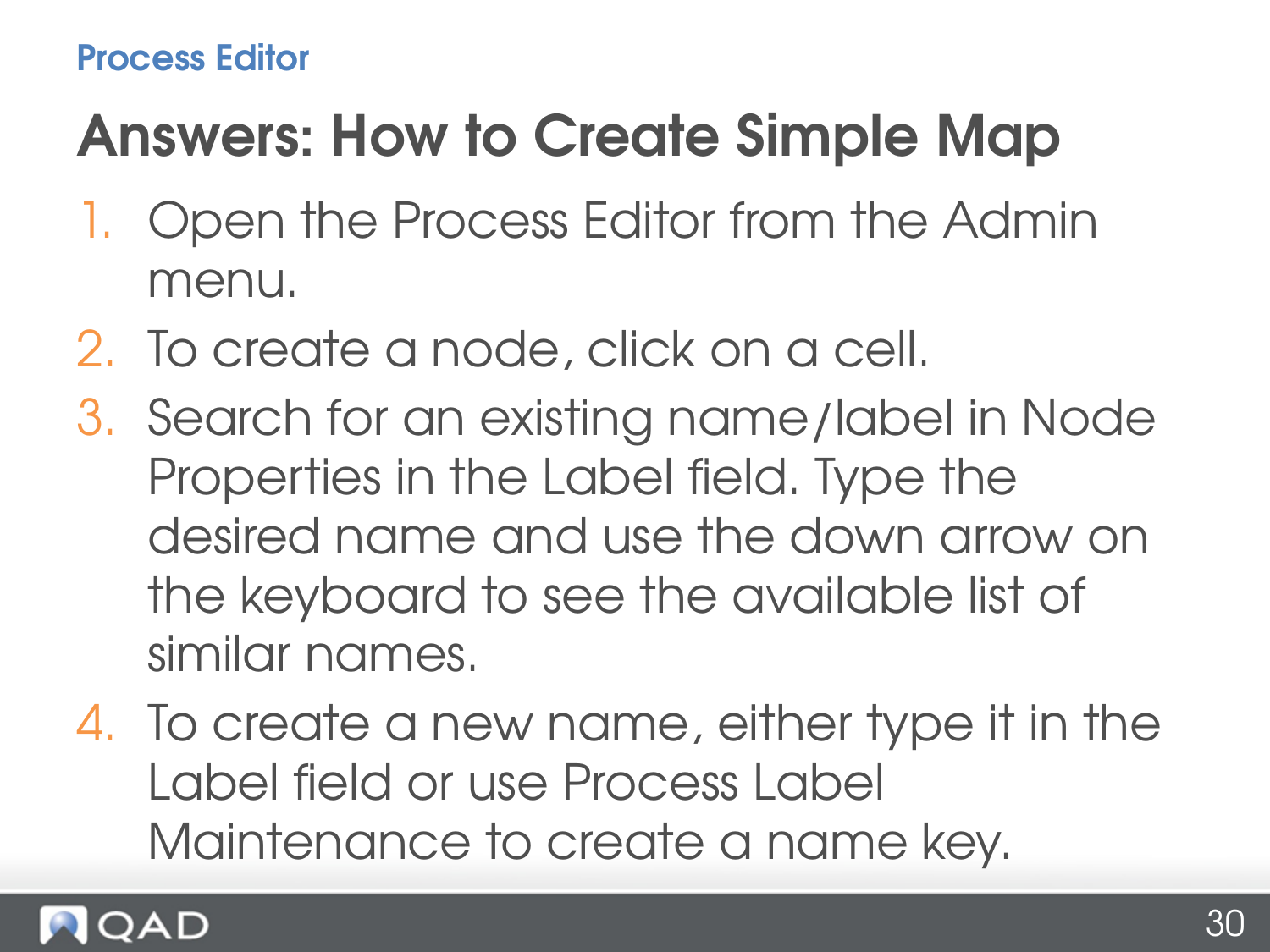

Process Editor
# Answers: How to Create Simple Map
Open the Process Editor from the Admin menu.
To create a node, click on a cell.
Search for an existing name/label in Node Properties in the Label field. Type the desired name and use the down arrow on the keyboard to see the available list of similar names.
To create a new name, either type it in the Label field or use Process Label Maintenance to create a name key.

30